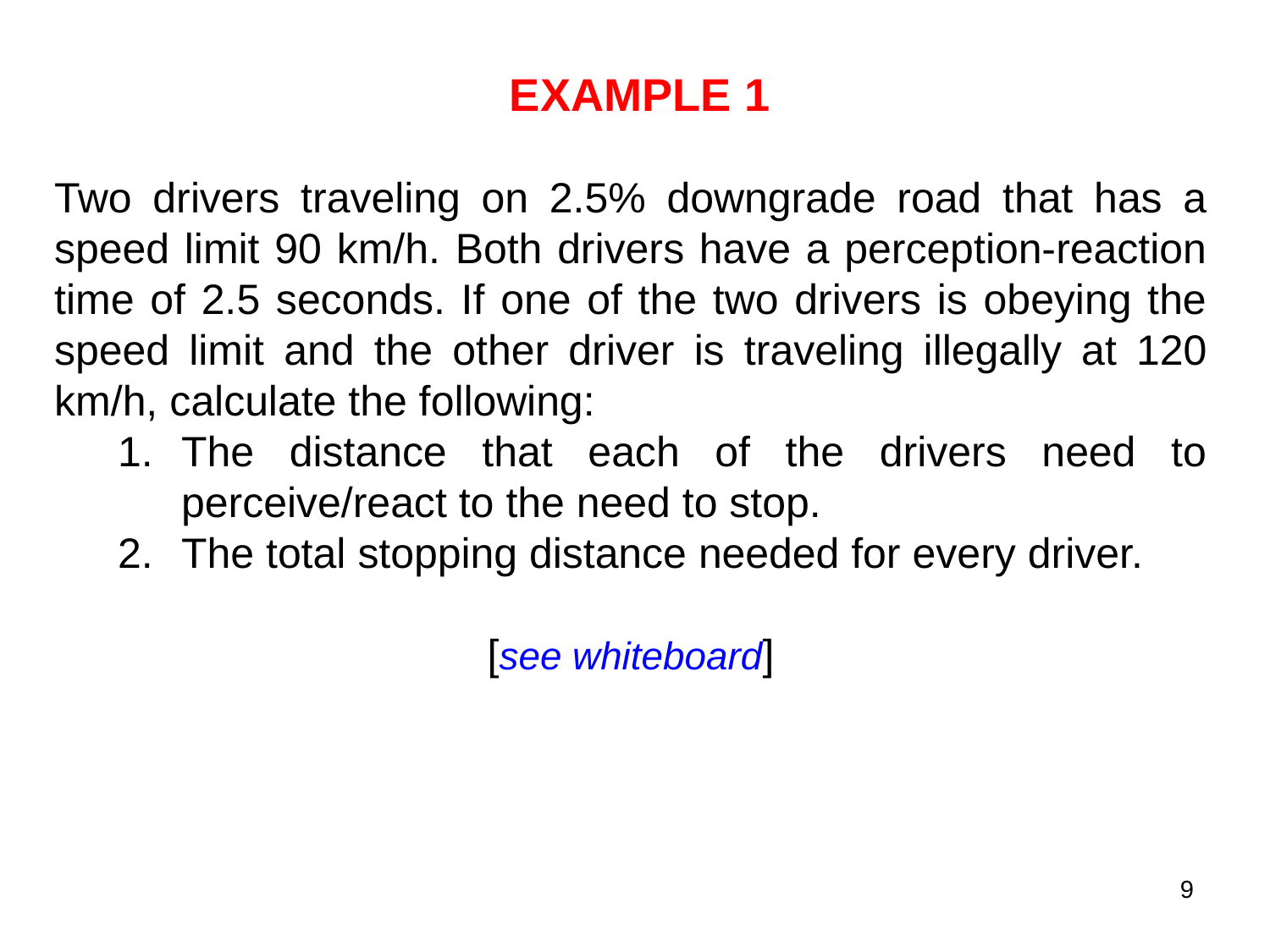

EXAMPLE 1
Two drivers traveling on 2.5% downgrade road that has a speed limit 90 km/h. Both drivers have a perception-reaction time of 2.5 seconds. If one of the two drivers is obeying the speed limit and the other driver is traveling illegally at 120 km/h, calculate the following:
The distance that each of the drivers need to perceive/react to the need to stop.
The total stopping distance needed for every driver.

[see whiteboard]

9